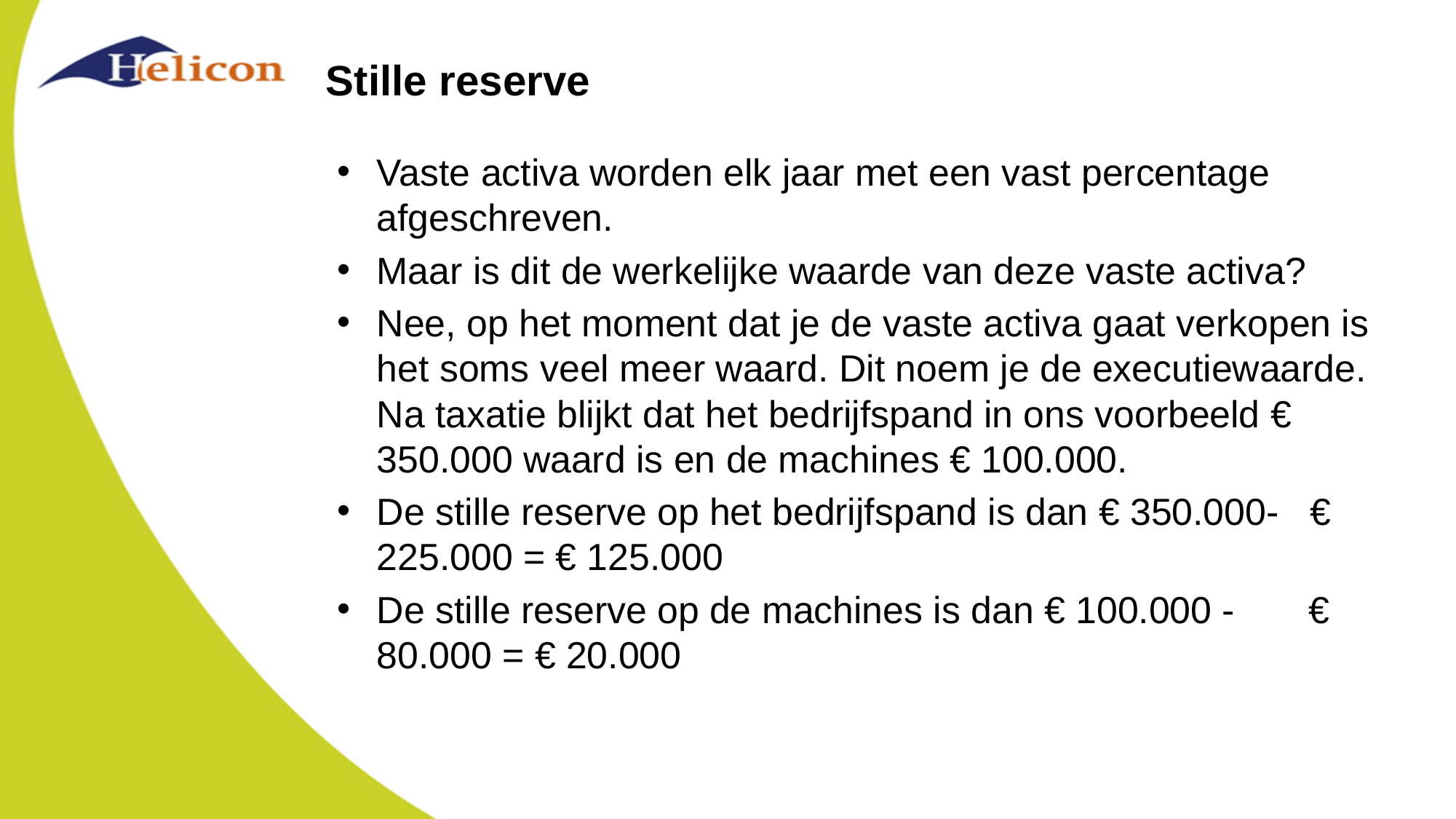

# Stille reserve
Vaste activa worden elk jaar met een vast percentage afgeschreven.
Maar is dit de werkelijke waarde van deze vaste activa?
Nee, op het moment dat je de vaste activa gaat verkopen is het soms veel meer waard. Dit noem je de executiewaarde. Na taxatie blijkt dat het bedrijfspand in ons voorbeeld € 350.000 waard is en de machines € 100.000.
De stille reserve op het bedrijfspand is dan € 350.000-   € 225.000 = € 125.000
De stille reserve op de machines is dan € 100.000 -       € 80.000 = € 20.000